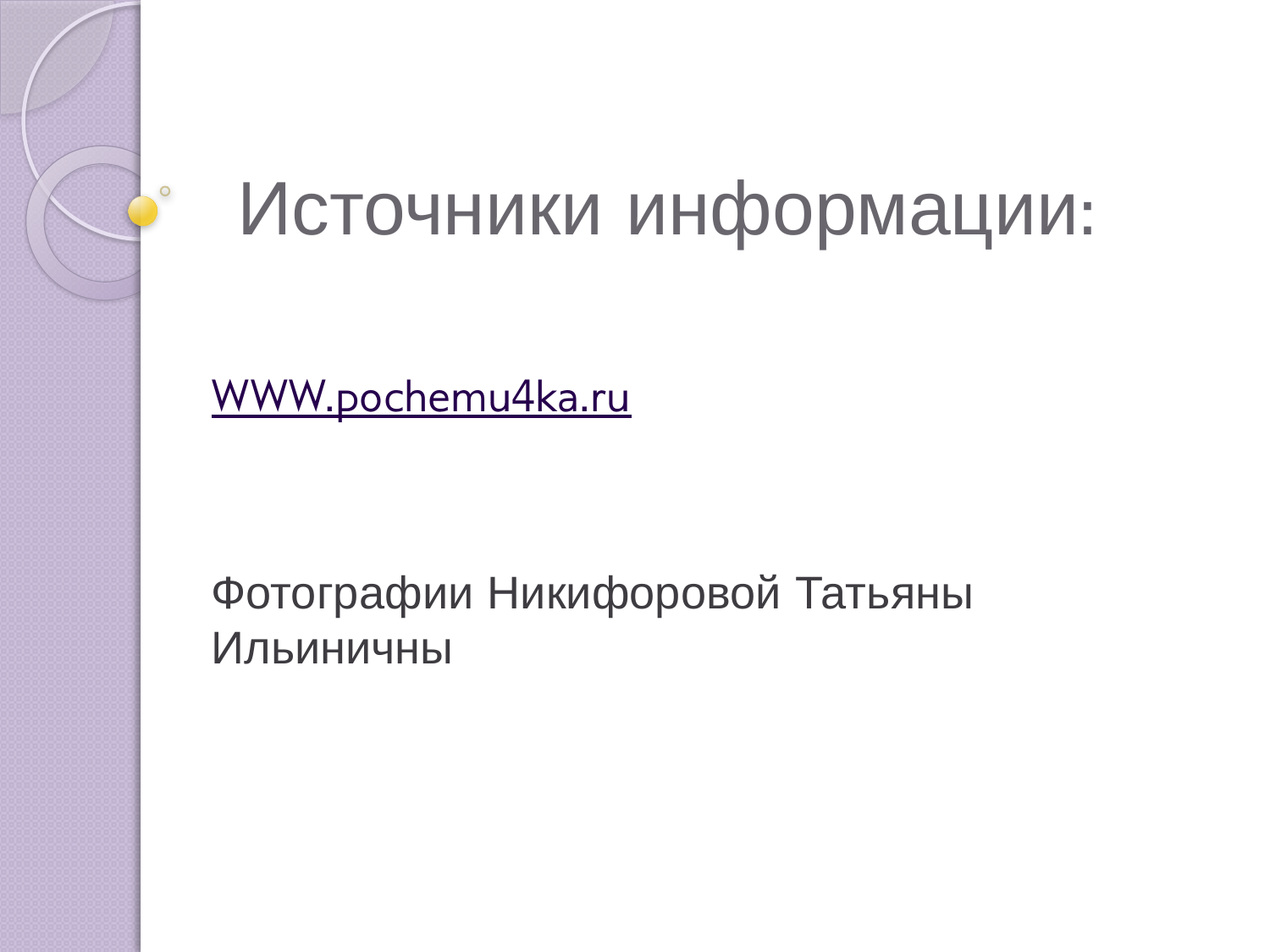

# Источники информации:
WWW.pochemu4ka.ru

Фотографии Никифоровой Татьяны Ильиничны